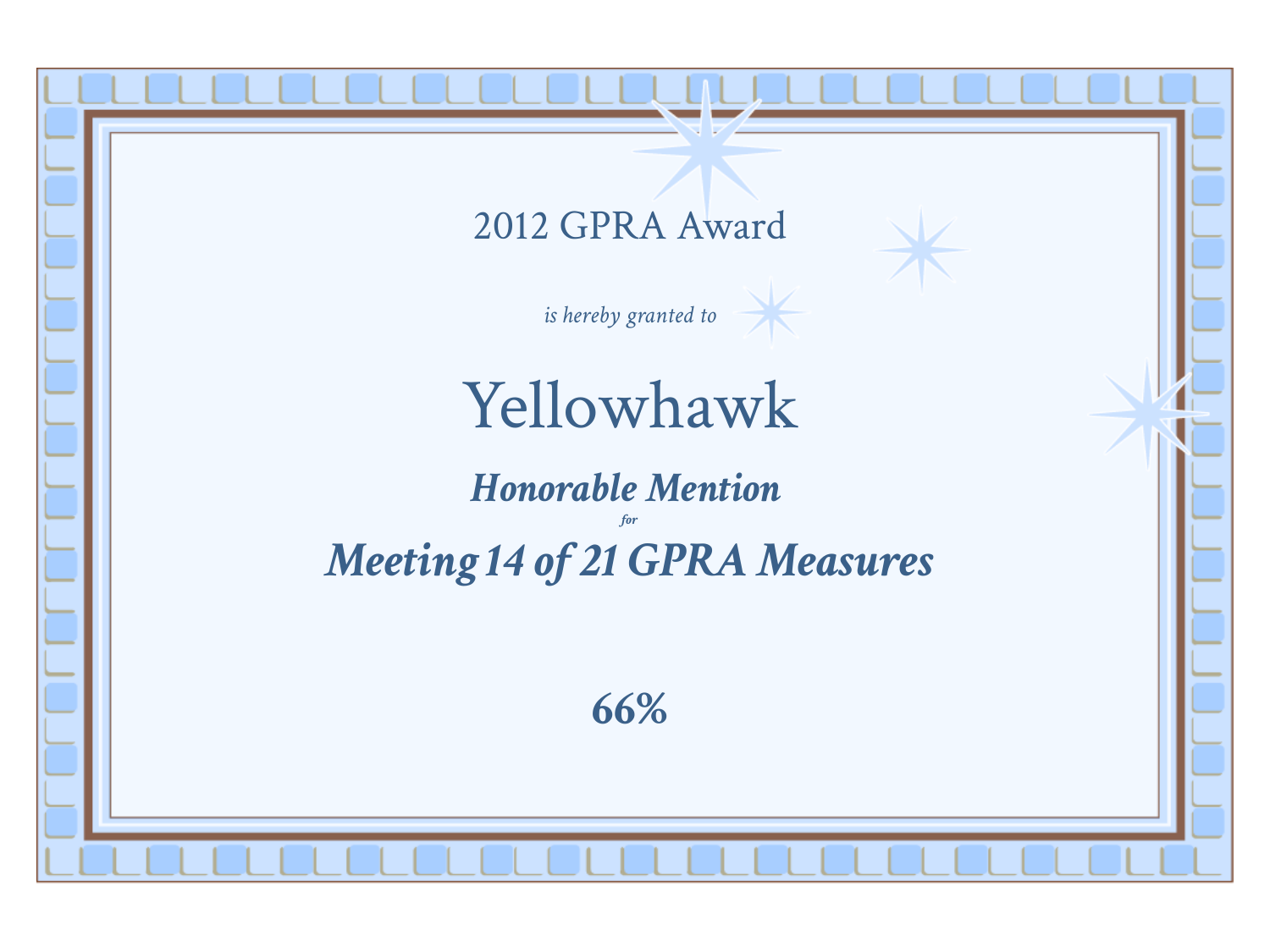

2012 GPRA Award
is hereby granted to
Yellowhawk
Honorable Mention
for
Meeting 14 of 21 GPRA Measures
66%